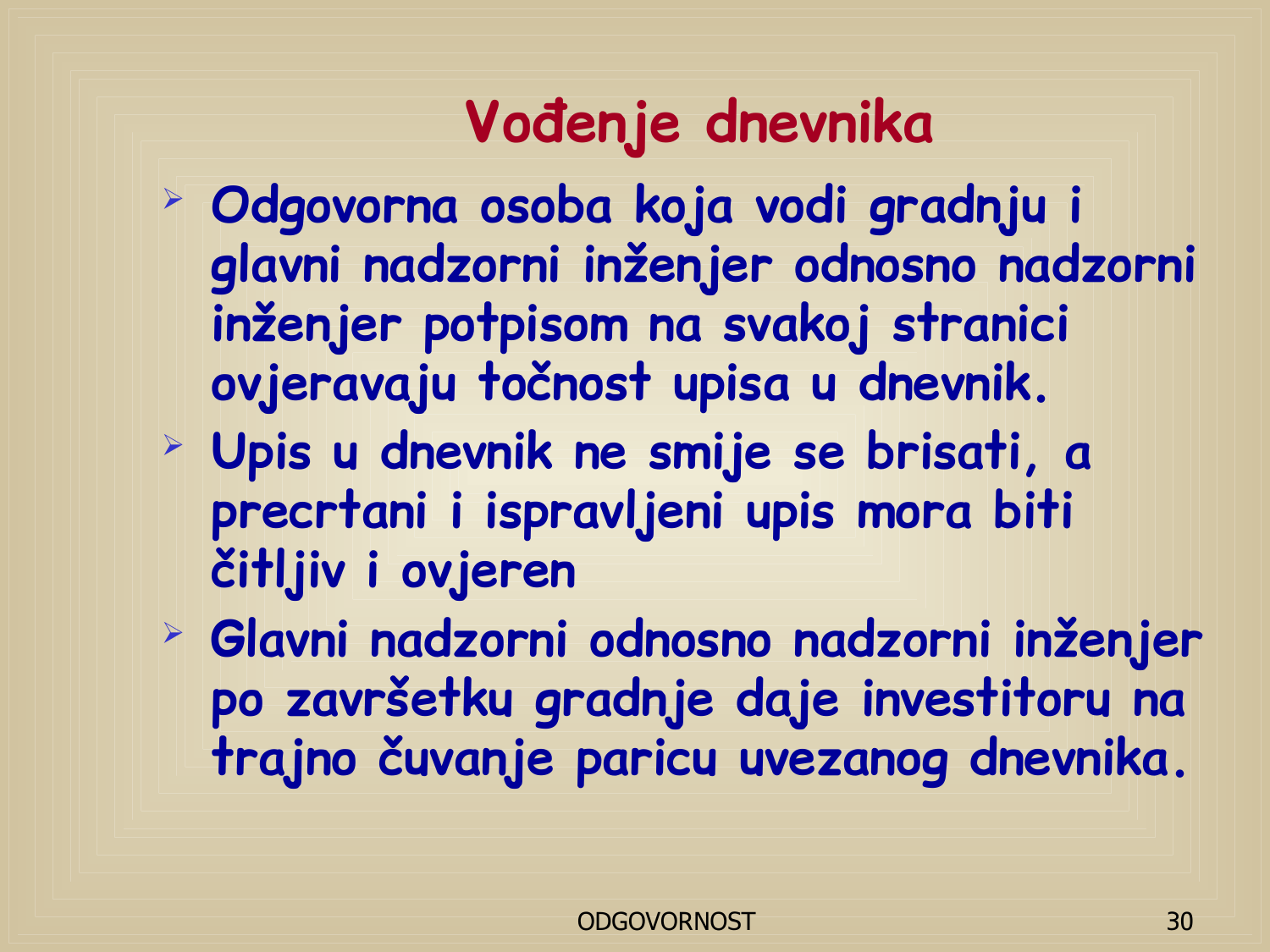

# Vođenje dnevnika
Odgovorna osoba koja vodi gradnju i glavni nadzorni inženjer odnosno nadzorni inženjer potpisom na svakoj stranici ovjeravaju točnost upisa u dnevnik.
Upis u dnevnik ne smije se brisati, a precrtani i ispravljeni upis mora biti čitljiv i ovjeren
Glavni nadzorni odnosno nadzorni inženjer po završetku gradnje daje investitoru na trajno čuvanje paricu uvezanog dnevnika.

ODGOVORNOST
30